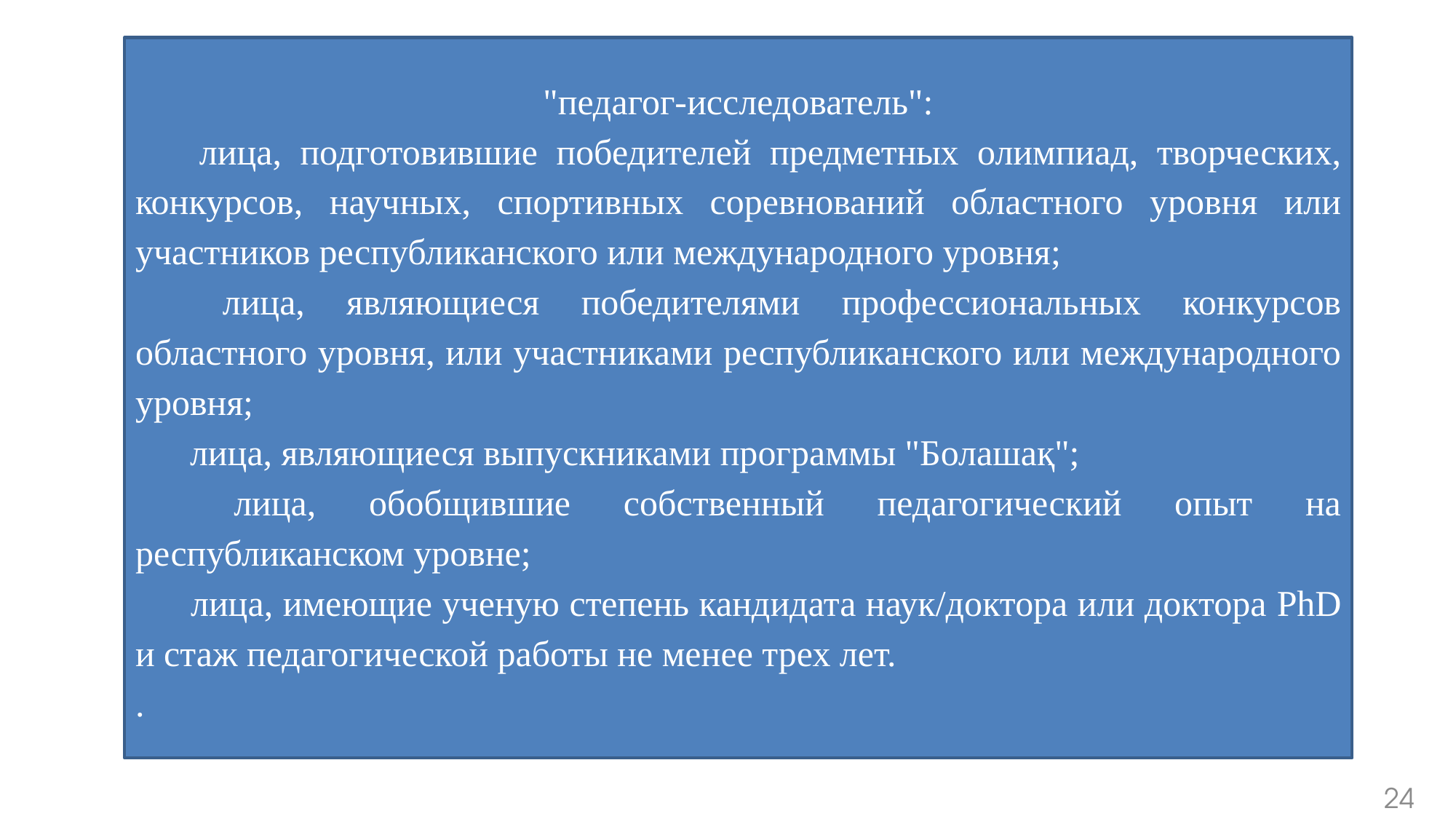

"педагог-исследователь":
      лица, подготовившие победителей предметных олимпиад, творческих, конкурсов, научных, спортивных соревнований областного уровня или участников республиканского или международного уровня;
      лица, являющиеся победителями профессиональных конкурсов областного уровня, или участниками республиканского или международного уровня;
      лица, являющиеся выпускниками программы "Болашақ";
      лица, обобщившие собственный педагогический опыт на республиканском уровне;
      лица, имеющие ученую степень кандидата наук/доктора или доктора PhD и стаж педагогической работы не менее трех лет.
.
24